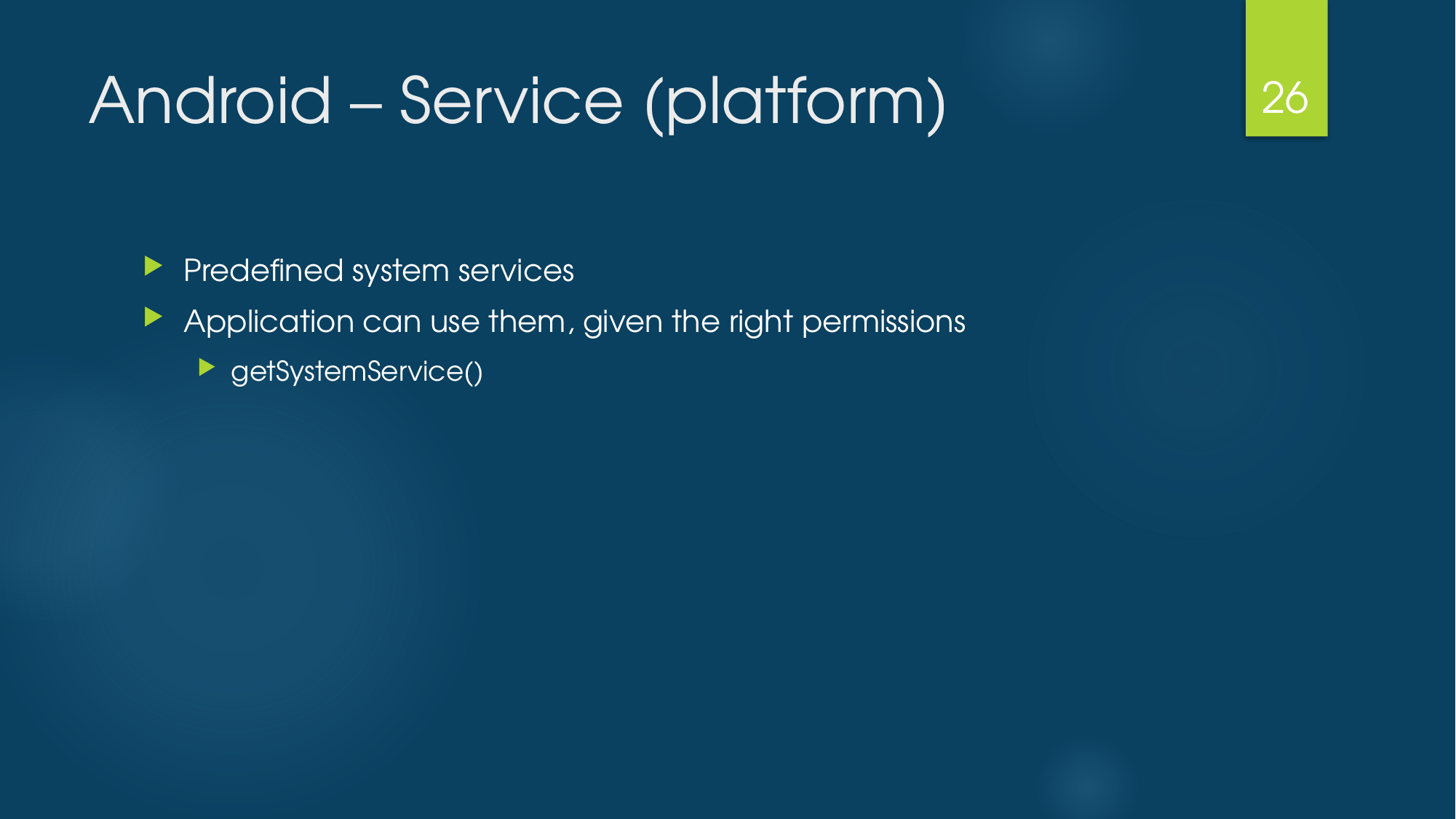

26
# Android – Service (platform)
Predefined system services
Application can use them, given the right permissions
getSystemService()